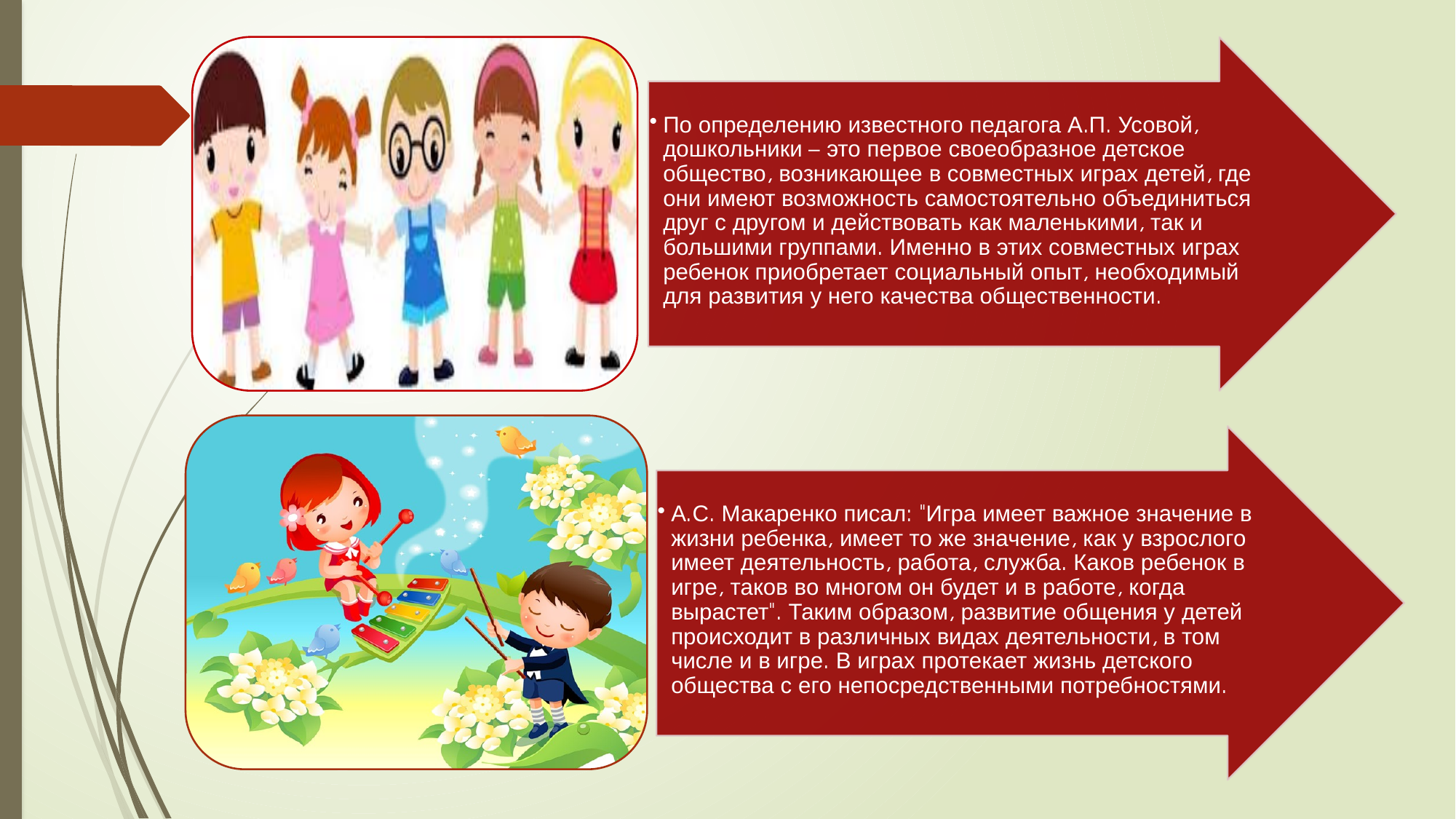

По определению известного педагога А.П. Усовой, дошкольники – это первое своеобразное детское общество, возникающее в совместных играх детей, где они имеют возможность самостоятельно объединиться друг с другом и действовать как маленькими, так и большими группами. Именно в этих совместных играх ребенок приобретает социальный опыт, необходимый для развития у него качества общественности.

А.С. Макаренко писал: "Игра имеет важное значение в жизни ребенка, имеет то же значение, как у взрослого имеет деятельность, работа, служба. Каков ребенок в игре, таков во многом он будет и в работе, когда вырастет". Таким образом, развитие общения у детей происходит в различных видах деятельности, в том числе и в игре. В играх протекает жизнь детского общества с его непосредственными потребностями.